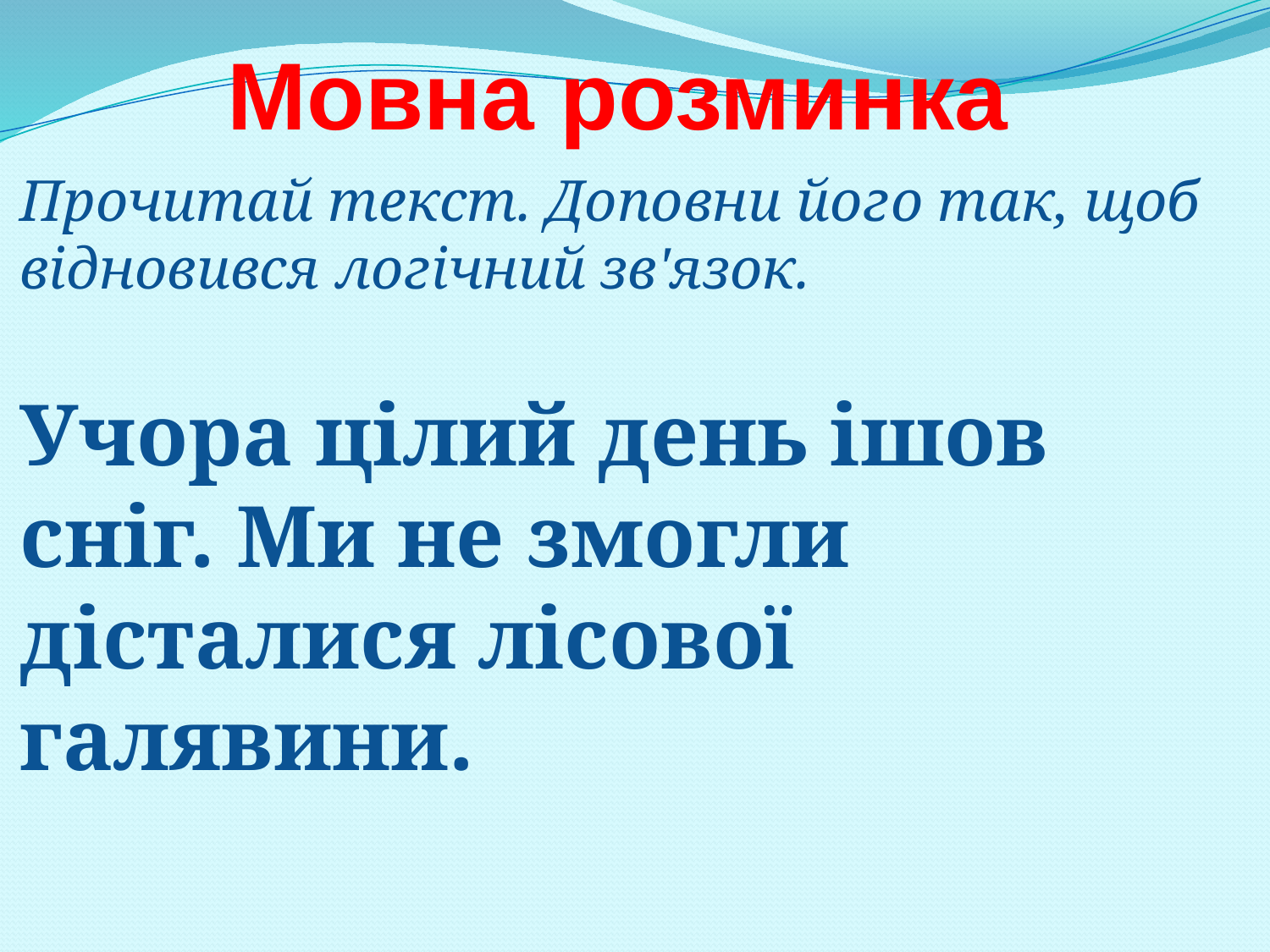

# Мовна розминка
Прочитай текст. Доповни його так, щоб відновився логічний зв'язок.

Учора цілий день ішов сніг. Ми не змогли дісталися лісової галявини.